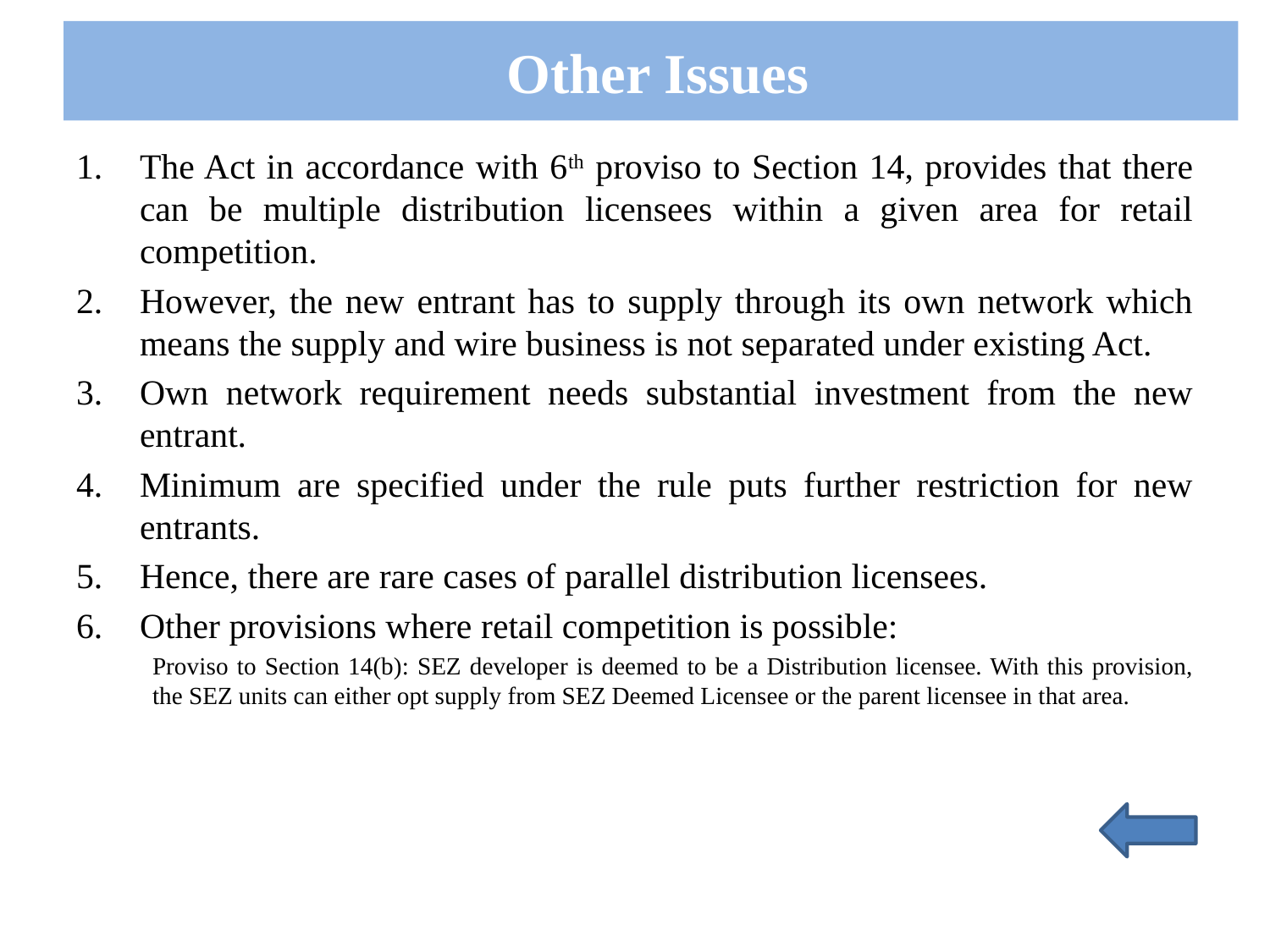

# Other Issues
The Act in accordance with 6th proviso to Section 14, provides that there can be multiple distribution licensees within a given area for retail competition.
However, the new entrant has to supply through its own network which means the supply and wire business is not separated under existing Act.
Own network requirement needs substantial investment from the new entrant.
Minimum are specified under the rule puts further restriction for new entrants.
Hence, there are rare cases of parallel distribution licensees.
Other provisions where retail competition is possible:
Proviso to Section 14(b): SEZ developer is deemed to be a Distribution licensee. With this provision, the SEZ units can either opt supply from SEZ Deemed Licensee or the parent licensee in that area.